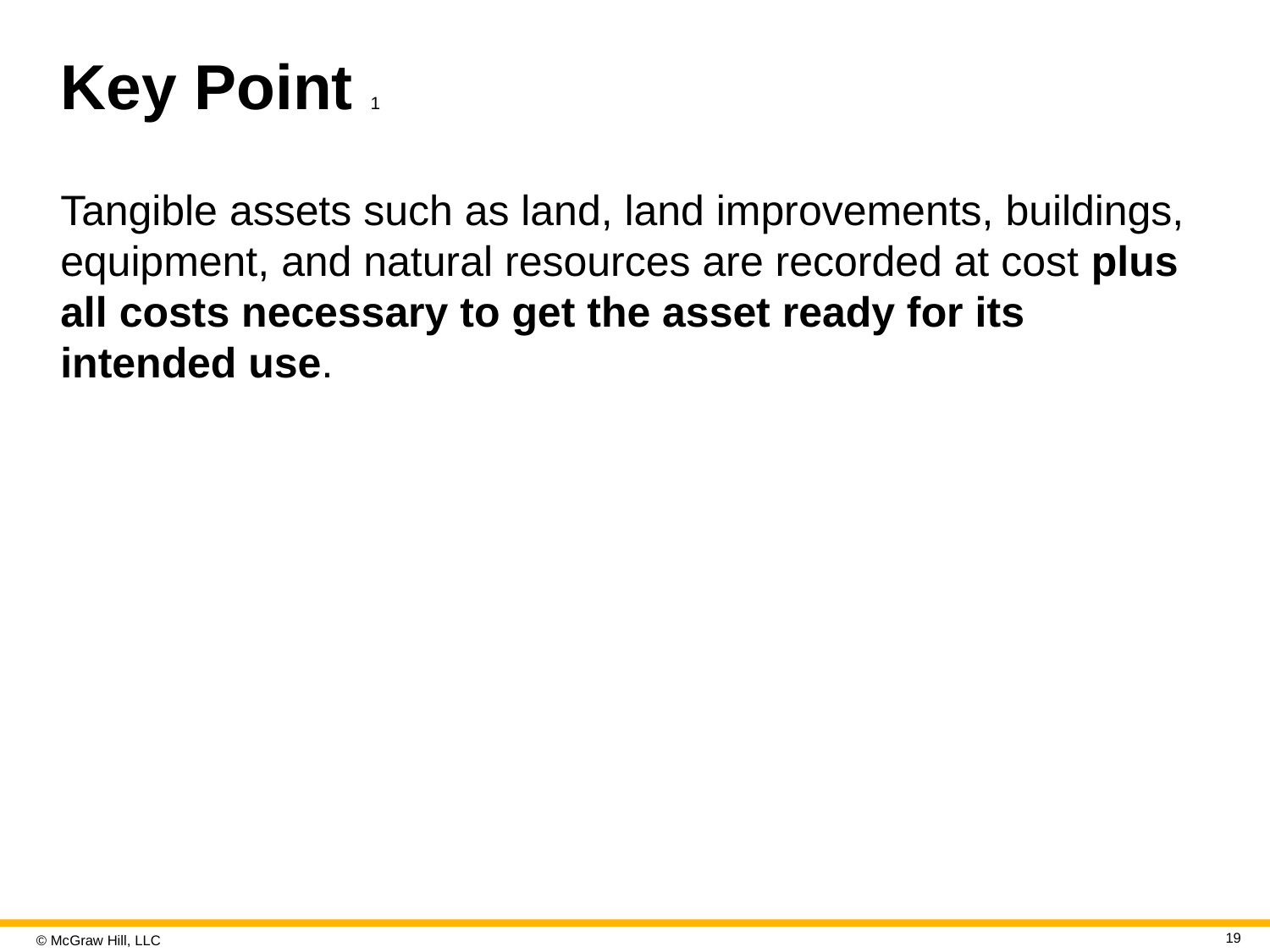

# Key Point 1
Tangible assets such as land, land improvements, buildings, equipment, and natural resources are recorded at cost plus all costs necessary to get the asset ready for its intended use.
19